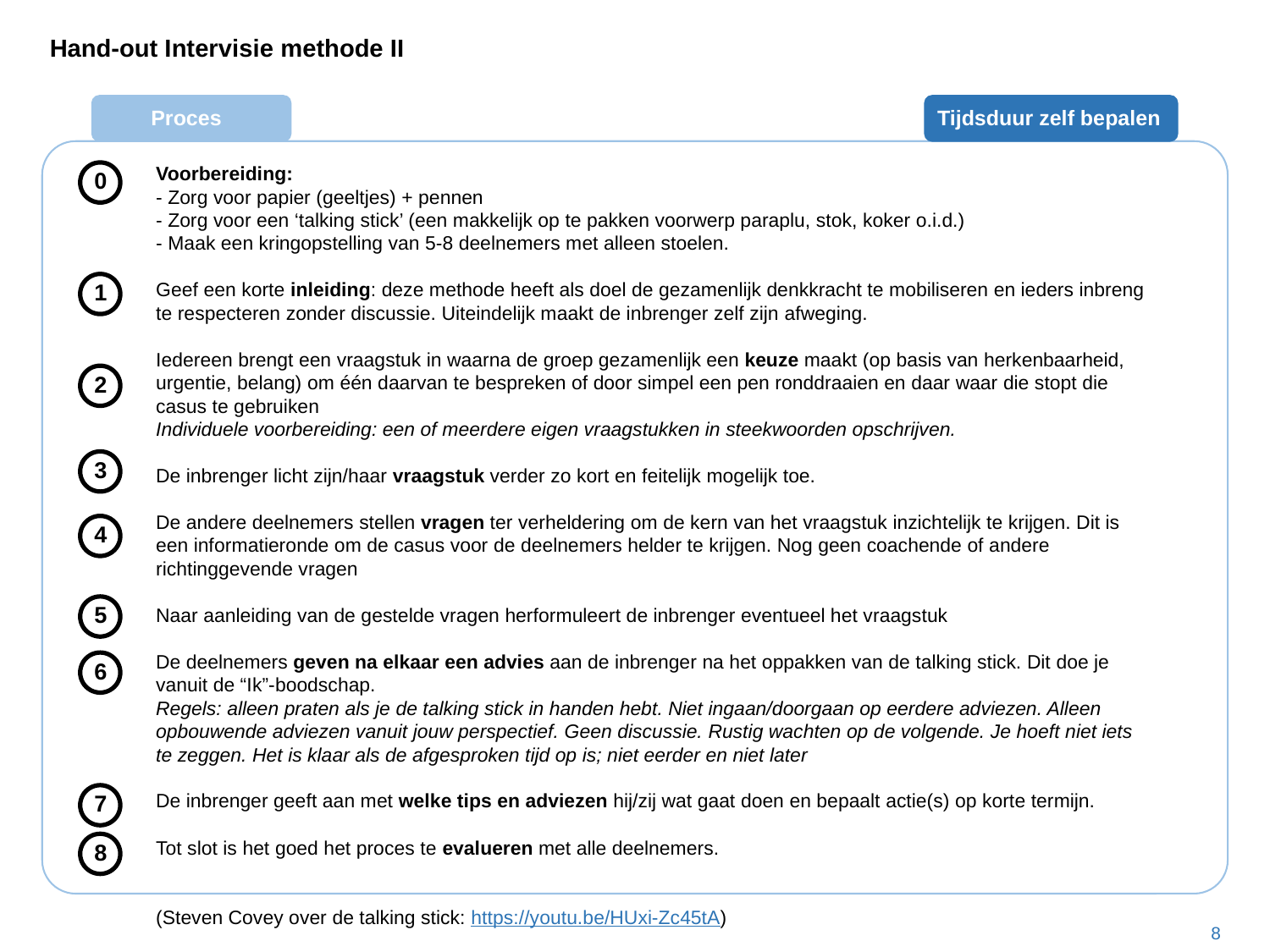

# Hand-out Intervisie methode II

Proces

Tijdsduur zelf bepalen
Voorbereiding:
- Zorg voor papier (geeltjes) + pennen
- Zorg voor een ‘talking stick’ (een makkelijk op te pakken voorwerp paraplu, stok, koker o.i.d.)
- Maak een kringopstelling van 5-8 deelnemers met alleen stoelen.

Geef een korte inleiding: deze methode heeft als doel de gezamenlijk denkkracht te mobiliseren en ieders inbreng te respecteren zonder discussie. Uiteindelijk maakt de inbrenger zelf zijn afweging.

Iedereen brengt een vraagstuk in waarna de groep gezamenlijk een keuze maakt (op basis van herkenbaarheid, urgentie, belang) om één daarvan te bespreken of door simpel een pen ronddraaien en daar waar die stopt die casus te gebruiken
Individuele voorbereiding: een of meerdere eigen vraagstukken in steekwoorden opschrijven.

De inbrenger licht zijn/haar vraagstuk verder zo kort en feitelijk mogelijk toe.

De andere deelnemers stellen vragen ter verheldering om de kern van het vraagstuk inzichtelijk te krijgen. Dit is een informatieronde om de casus voor de deelnemers helder te krijgen. Nog geen coachende of andere richtinggevende vragen

Naar aanleiding van de gestelde vragen herformuleert de inbrenger eventueel het vraagstuk

De deelnemers geven na elkaar een advies aan de inbrenger na het oppakken van de talking stick. Dit doe je vanuit de “Ik”-boodschap.
Regels: alleen praten als je de talking stick in handen hebt. Niet ingaan/doorgaan op eerdere adviezen. Alleen opbouwende adviezen vanuit jouw perspectief. Geen discussie. Rustig wachten op de volgende. Je hoeft niet iets te zeggen. Het is klaar als de afgesproken tijd op is; niet eerder en niet later

De inbrenger geeft aan met welke tips en adviezen hij/zij wat gaat doen en bepaalt actie(s) op korte termijn.

Tot slot is het goed het proces te evalueren met alle deelnemers.

(Steven Covey over de talking stick: https://youtu.be/HUxi-Zc45tA)

0

1

2

3

4

5

6

7

8

8